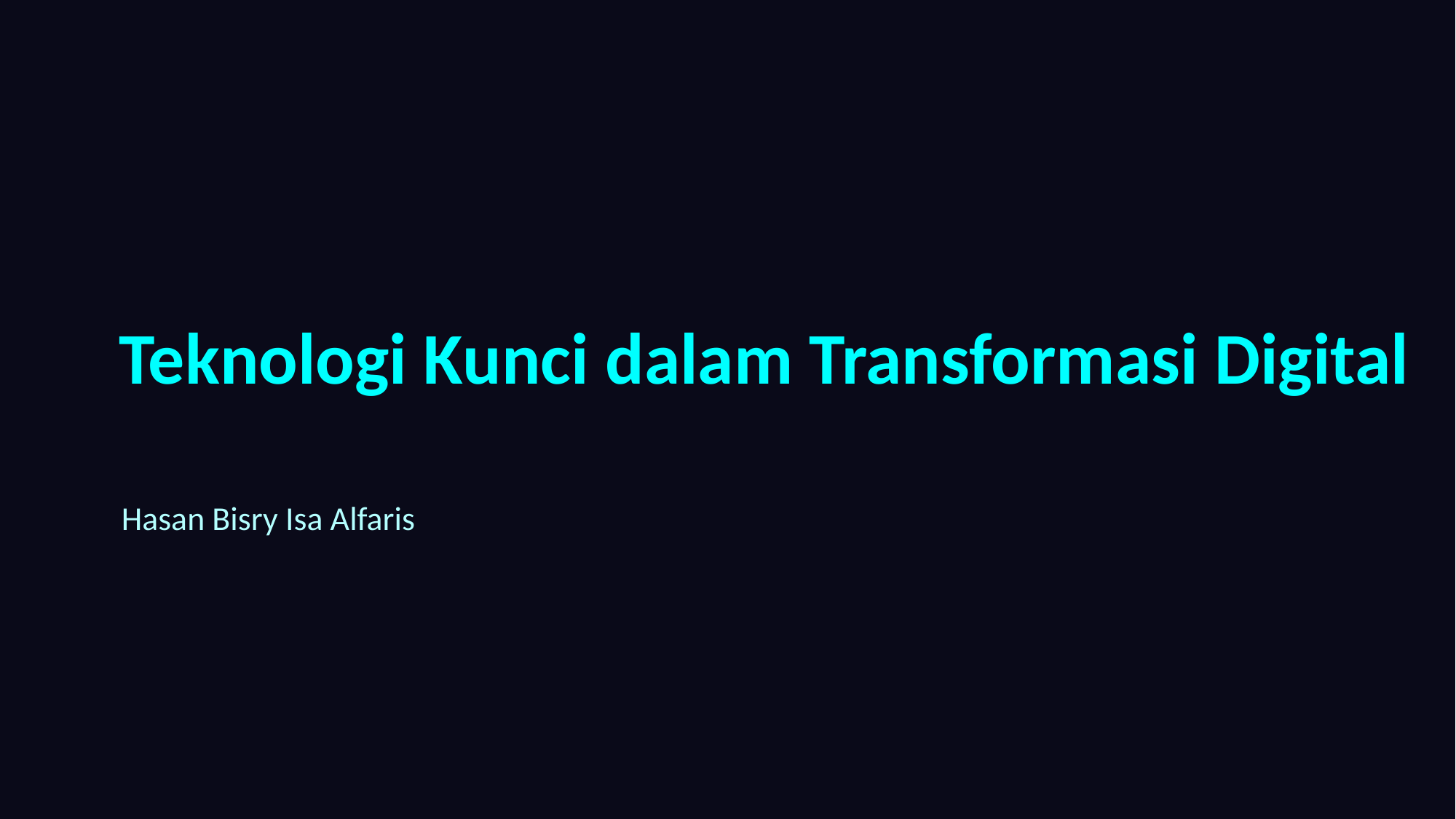

Teknologi Kunci dalam Transformasi Digital

Hasan Bisry Isa Alfaris